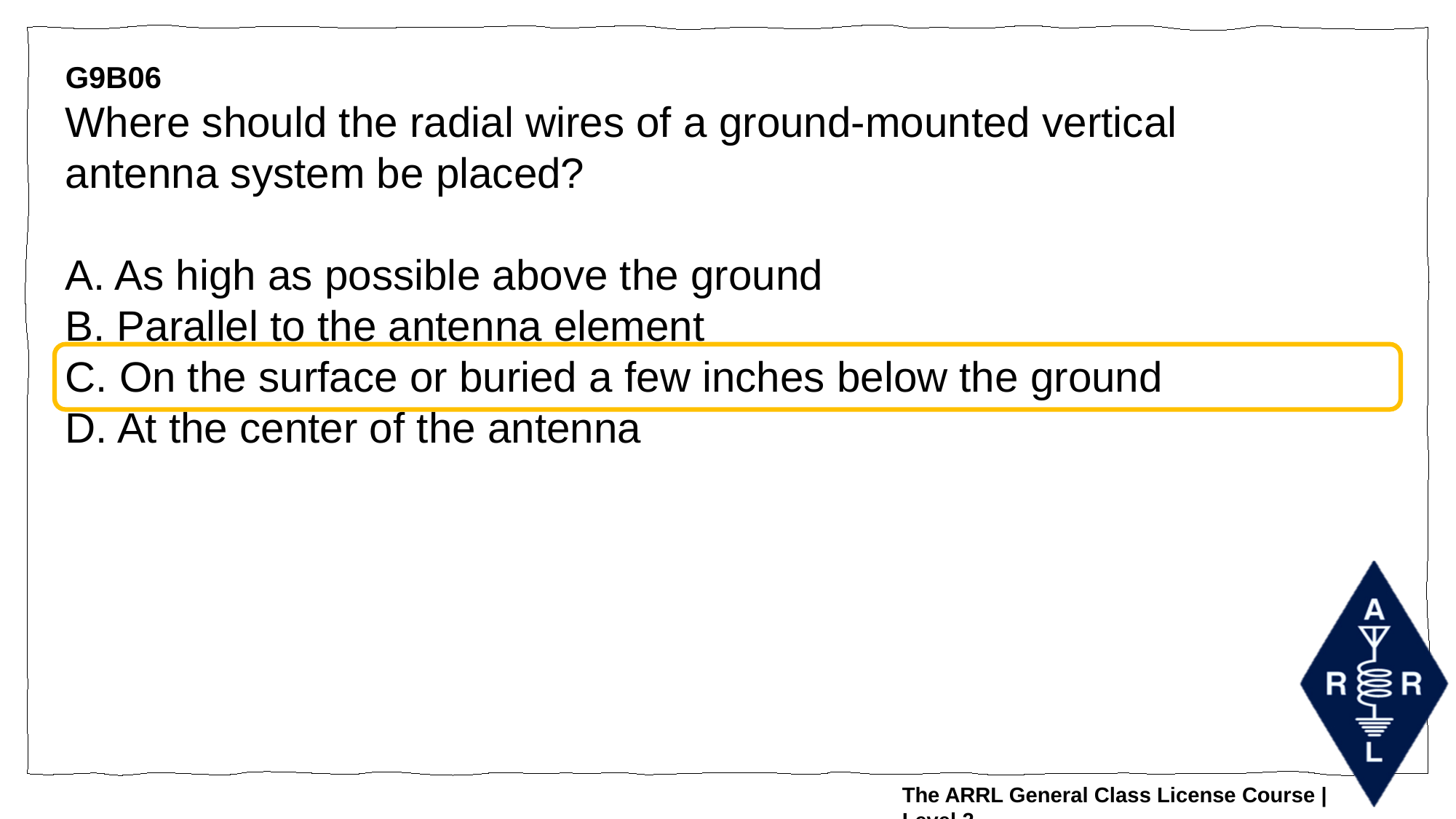

G9B06
Where should the radial wires of a ground-mounted vertical antenna system be placed?

A. As high as possible above the ground
B. Parallel to the antenna element
C. On the surface or buried a few inches below the ground
D. At the center of the antenna